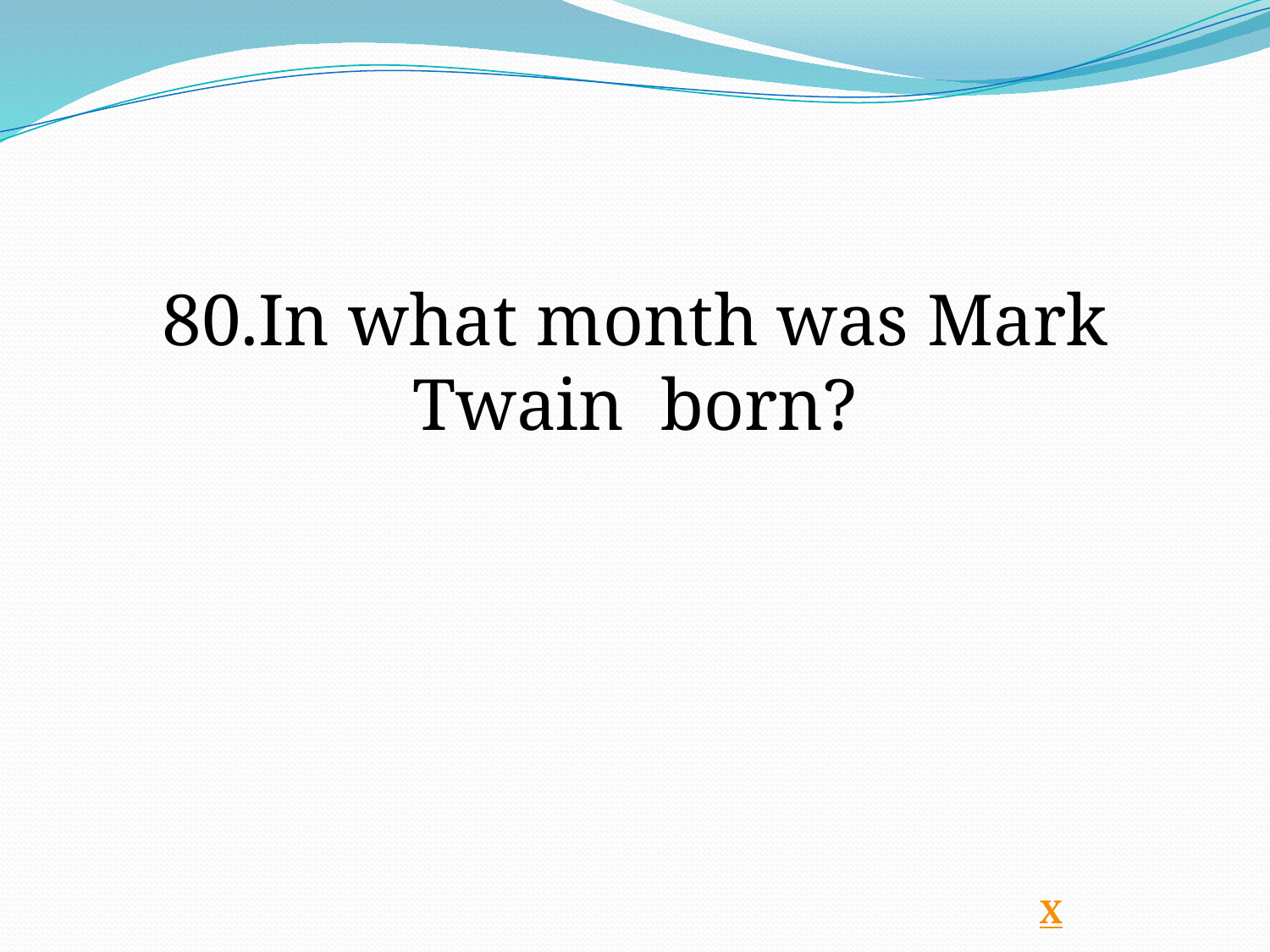

80.In what month was Mark Twain  born?
Х